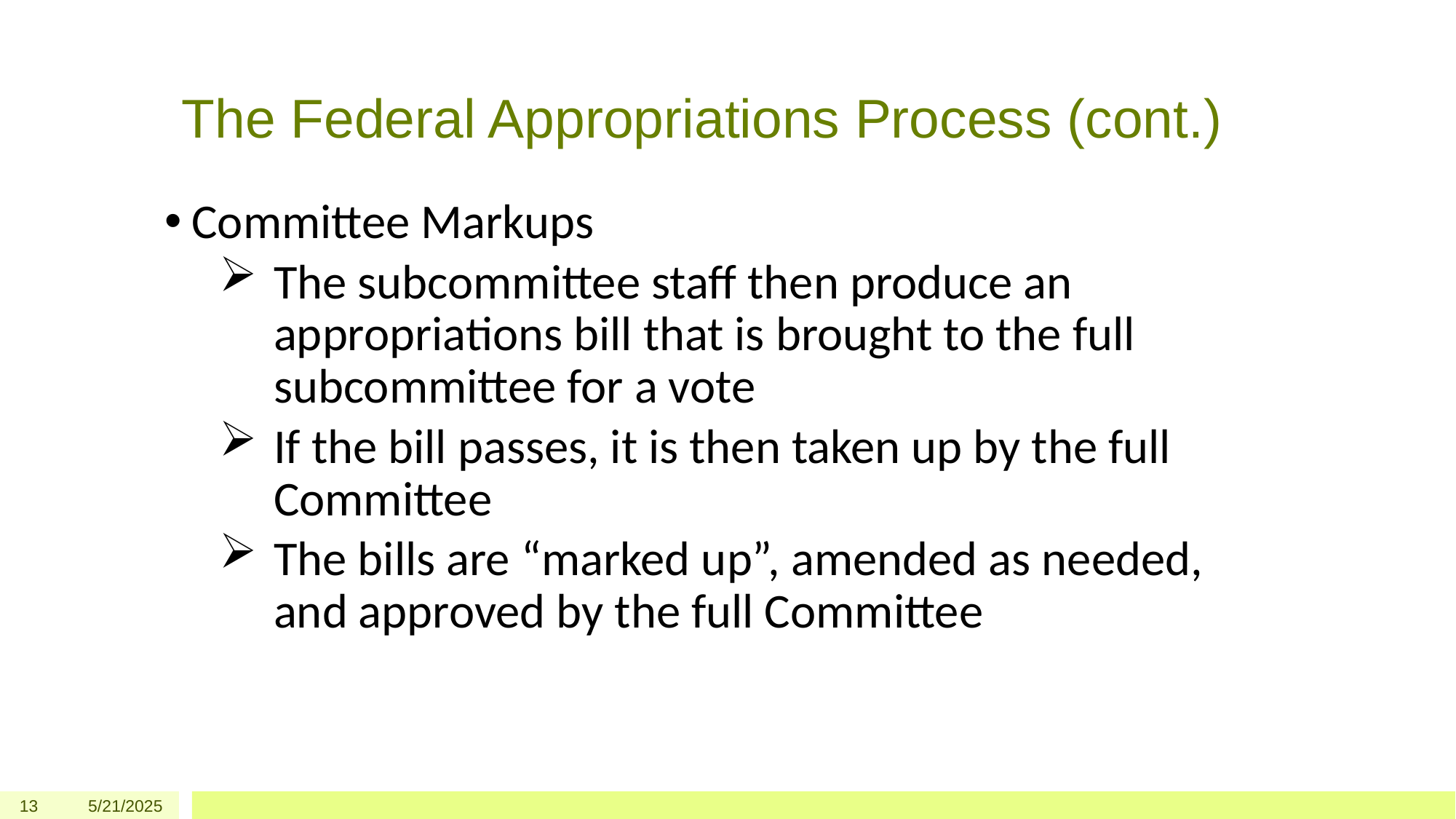

# The Federal Appropriations Process (cont.)
Committee Markups
The subcommittee staff then produce an appropriations bill that is brought to the full subcommittee for a vote
If the bill passes, it is then taken up by the full Committee
The bills are “marked up”, amended as needed, and approved by the full Committee

13
5/21/2025